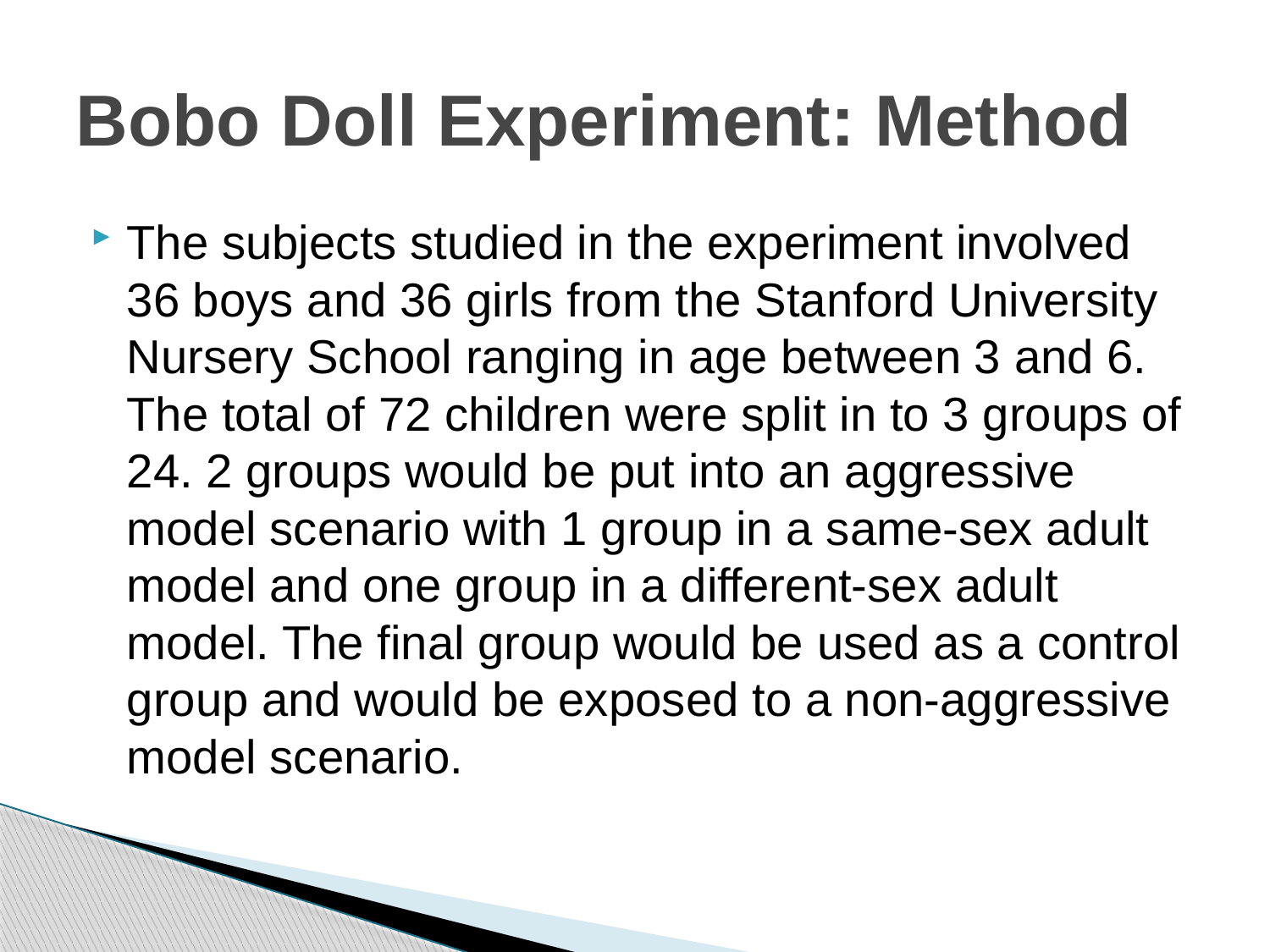

# Bobo Doll Experiment: Method
The subjects studied in the experiment involved 36 boys and 36 girls from the Stanford University Nursery School ranging in age between 3 and 6. The total of 72 children were split in to 3 groups of 24. 2 groups would be put into an aggressive model scenario with 1 group in a same-sex adult model and one group in a different-sex adult model. The final group would be used as a control group and would be exposed to a non-aggressive model scenario.